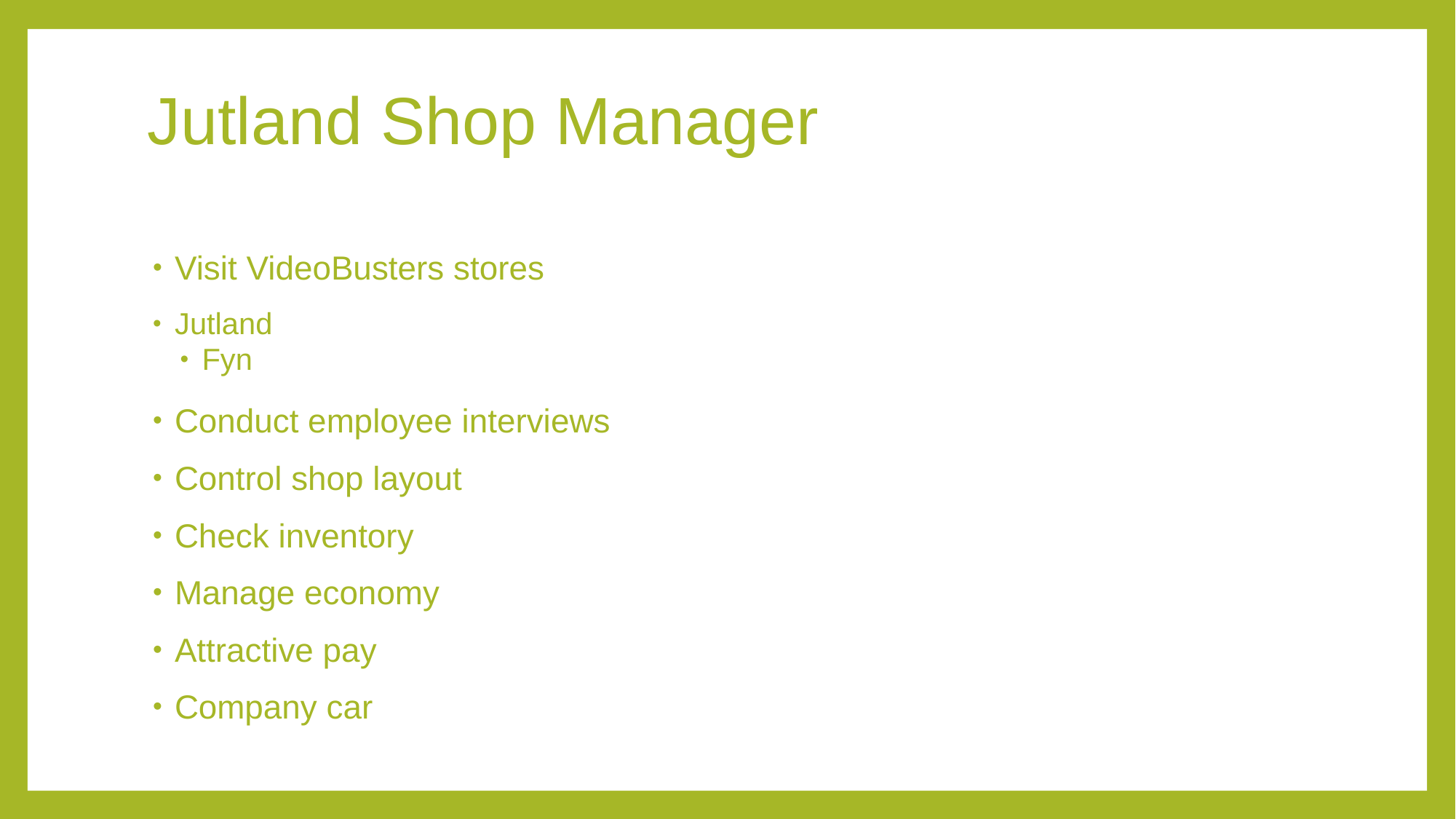

# Jutland Shop Manager

Visit VideoBusters stores
Jutland
Fyn
Conduct employee interviews
Control shop layout
Check inventory
Manage economy
Attractive pay
Company car